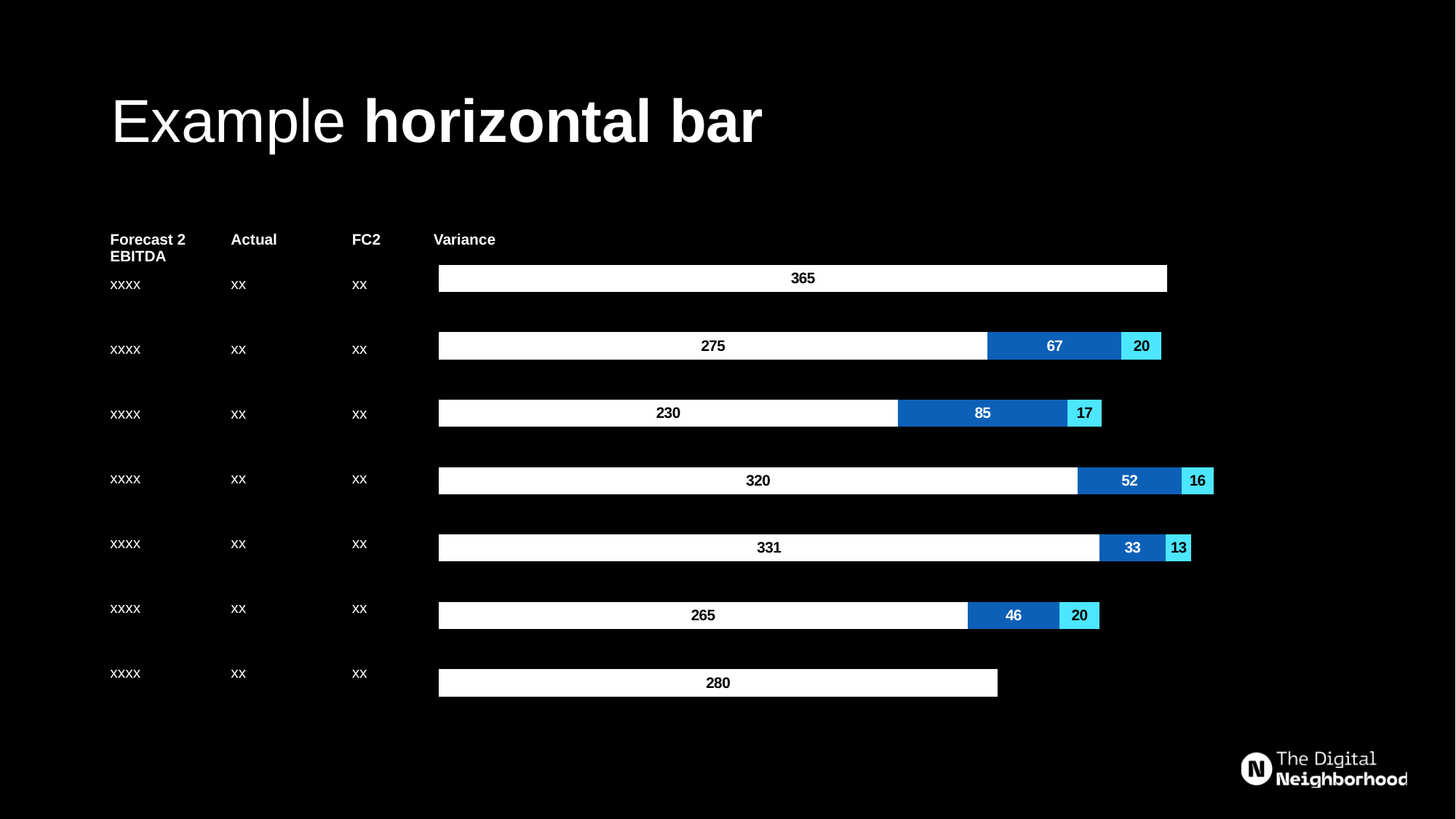

# Example horizontal bar
| Forecast 2 EBITDA | Actual | FC2 | Variance |
| --- | --- | --- | --- |
| xxxx | xx | xx |  |
| xxxx | xx | xx |  |
| xxxx | xx | xx |  |
| xxxx | xx | xx |  |
| xxxx | xx | xx |  |
| xxxx | xx | xx |  |
| xxxx | xx | xx |  |

### Chart

| Category | Series 1 | Series 2 | Series 3 |
|---|---|---|---|
| Category 1 | 280.0 | None | None |
| Category 2 | 265.0 | 46.0 | 20.0 |
| Category 3 | 331.0 | 33.0 | 13.0 |
| Category 4 | 320.0 | 52.0 | 16.0 |
| Category 5 | 230.0 | 85.0 | 17.0 |
| Category 6 | 275.0 | 67.0 | 20.0 |
| Category 7 | 365.0 | None | None |